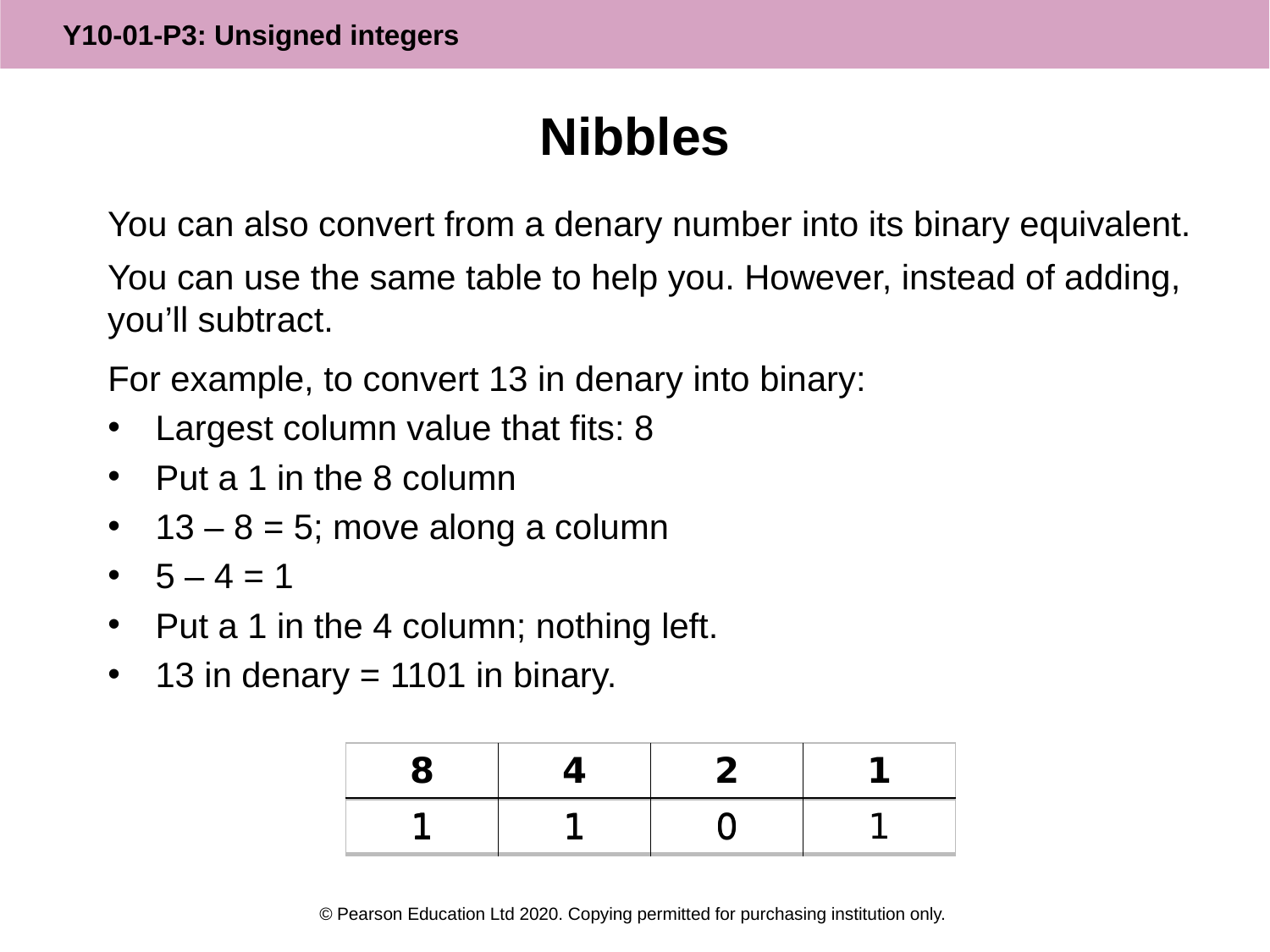

# Nibbles
You can also convert from a denary number into its binary equivalent.
You can use the same table to help you. However, instead of adding, you’ll subtract.
For example, to convert 13 in denary into binary:
Largest column value that fits: 8
Put a 1 in the 8 column
13 – 8 = 5; move along a column
5 – 4 = 1
Put a 1 in the 4 column; nothing left.
13 in denary = 1101 in binary.

| 8 | 4 | 2 | 1 |
| --- | --- | --- | --- |
|  |  |  |  |
| 1 | 1 | 0 | 1 |
| --- | --- | --- | --- |
| 1 |  |  |  |
| --- | --- | --- | --- |
| 1 | 1 | 0 |  |
| --- | --- | --- | --- |
| 1 | 1 |  |  |
| --- | --- | --- | --- |
© Pearson Education Ltd 2020. Copying permitted for purchasing institution only.